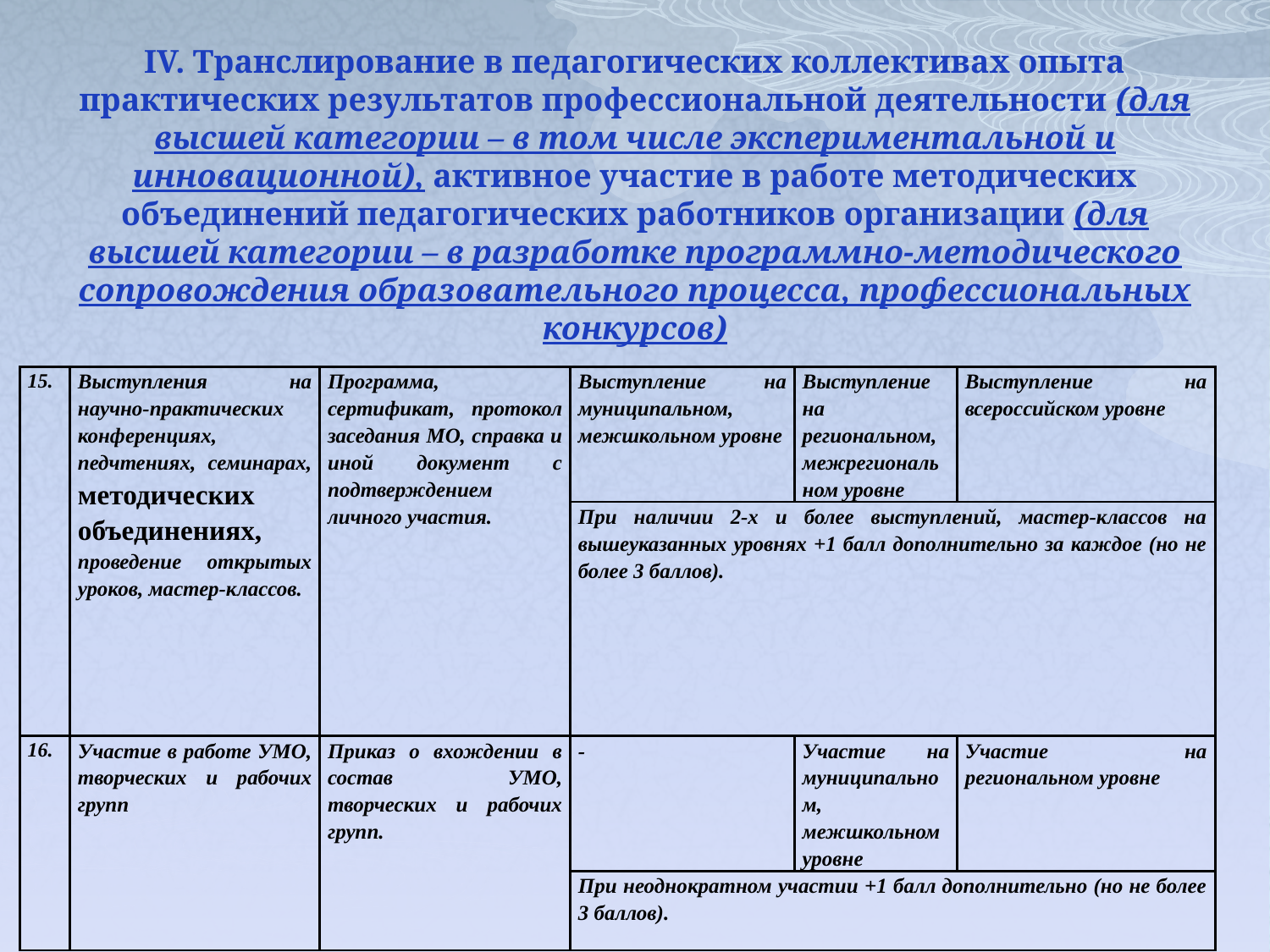

# IV. Транслирование в педагогических коллективах опыта практических результатов профессиональной деятельности (для высшей категории – в том числе экспериментальной и инновационной), активное участие в работе методических объединений педагогических работников организации (для высшей категории – в разработке программно-методического сопровождения образовательного процесса, профессиональных конкурсов)
| 15. | Выступления на научно-практических конференциях, педчтениях, семинарах, методических объединениях, проведение открытых уроков, мастер-классов. | Программа, сертификат, протокол заседания МО, справка и иной документ с подтверждением личного участия. | Выступление на муниципальном, межшкольном уровне | Выступление на региональном, межрегиональном уровне | Выступление на всероссийском уровне |
| --- | --- | --- | --- | --- | --- |
|  |  |  | При наличии 2-х и более выступлений, мастер-классов на вышеуказанных уровнях +1 балл дополнительно за каждое (но не более 3 баллов). |  |  |
| 16. | Участие в работе УМО, творческих и рабочих групп | Приказ о вхождении в состав УМО, творческих и рабочих групп. | - | Участие на муниципальном, межшкольном уровне | Участие на региональном уровне |
|  |  |  | При неоднократном участии +1 балл дополнительно (но не более 3 баллов). |  |  |